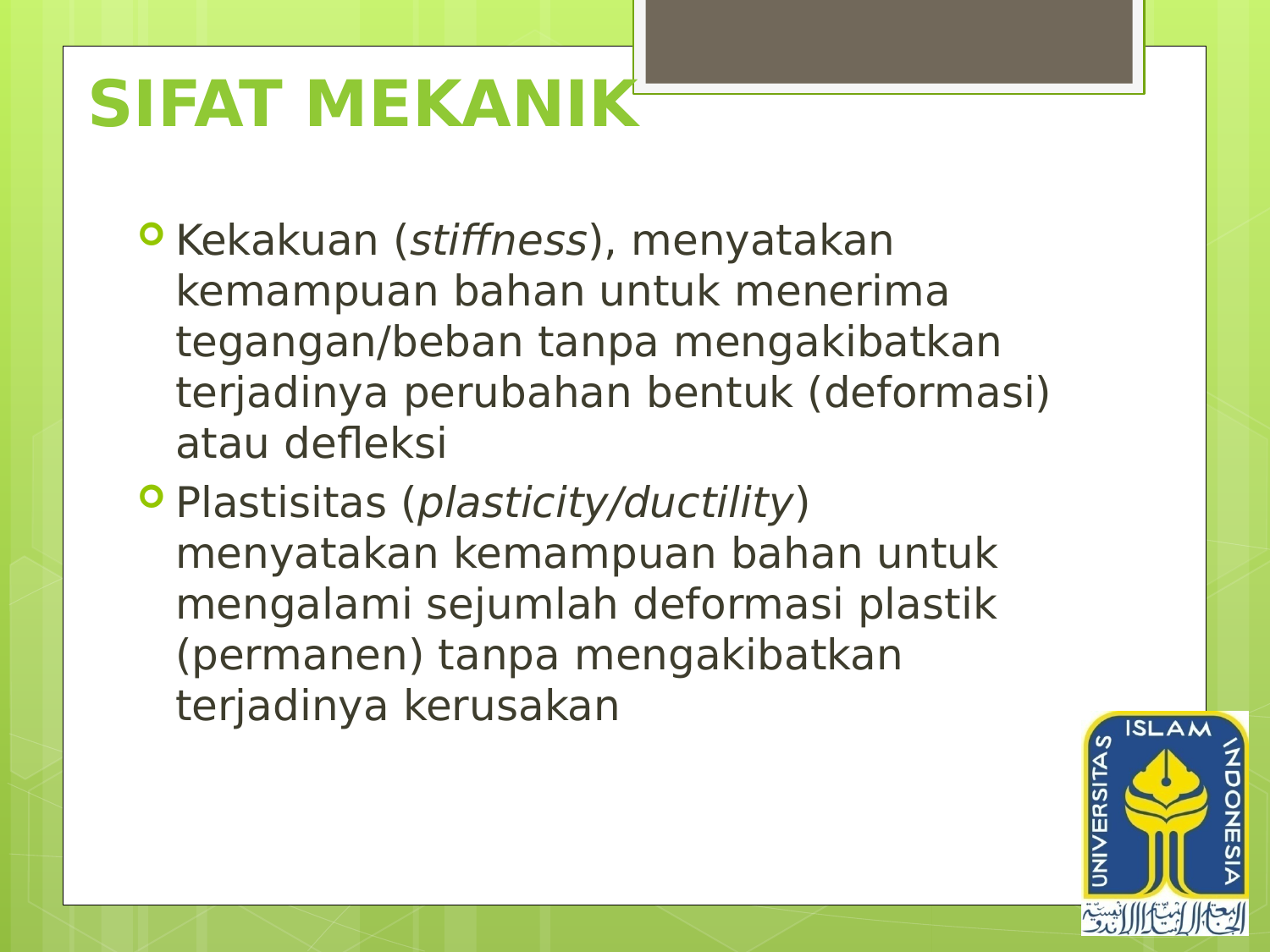

# Sifat Mekanik
Kekakuan (stiffness), menyatakan kemampuan bahan untuk menerima tegangan/beban tanpa mengakibatkan terjadinya perubahan bentuk (deformasi) atau defleksi
Plastisitas (plasticity/ductility) menyatakan kemampuan bahan untuk mengalami sejumlah deformasi plastik (permanen) tanpa mengakibatkan terjadinya kerusakan